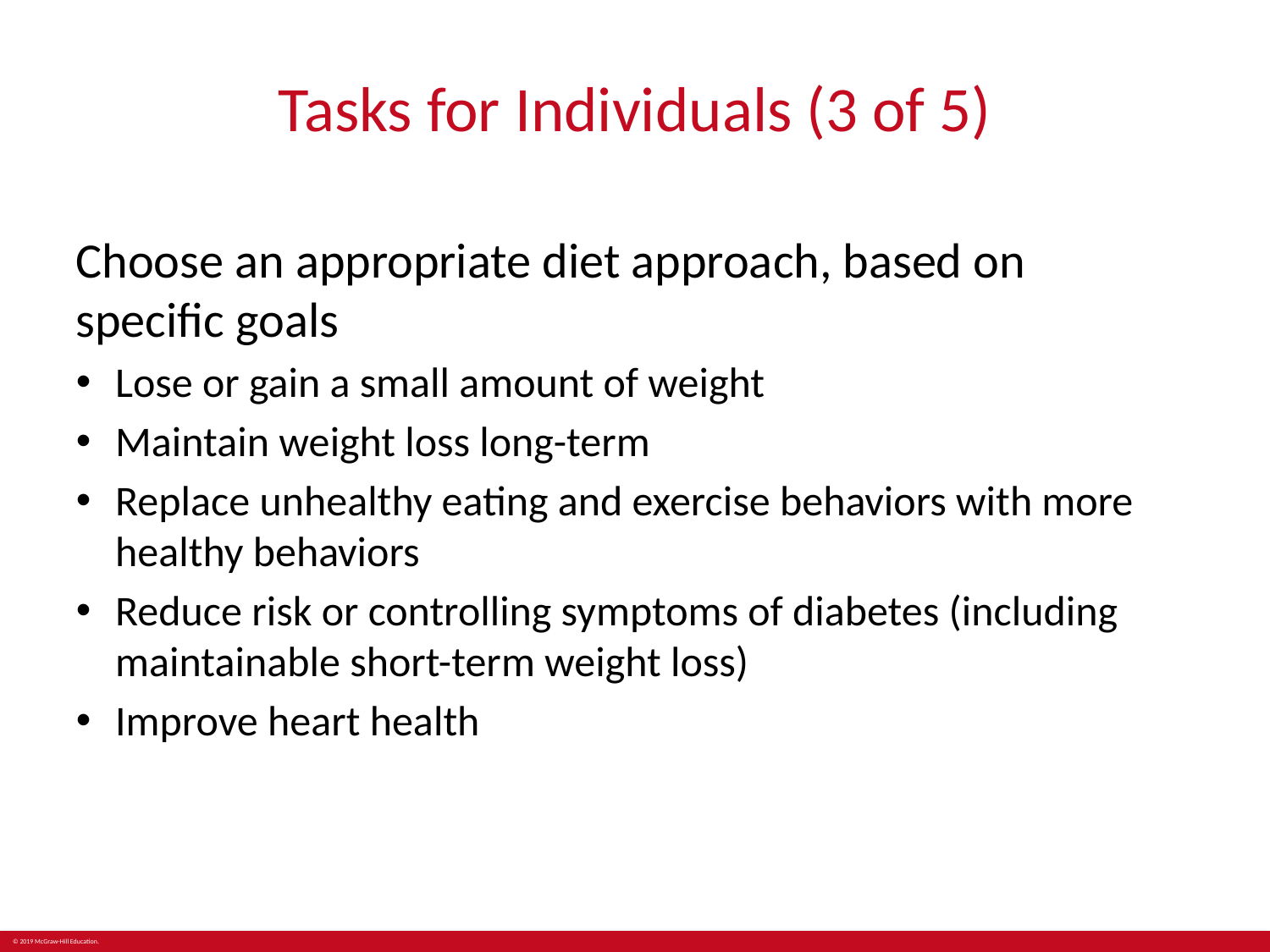

# Tasks for Individuals (3 of 5)
Choose an appropriate diet approach, based on
specific goals
Lose or gain a small amount of weight
Maintain weight loss long-term
Replace unhealthy eating and exercise behaviors with more healthy behaviors
Reduce risk or controlling symptoms of diabetes (including maintainable short-term weight loss)
Improve heart health